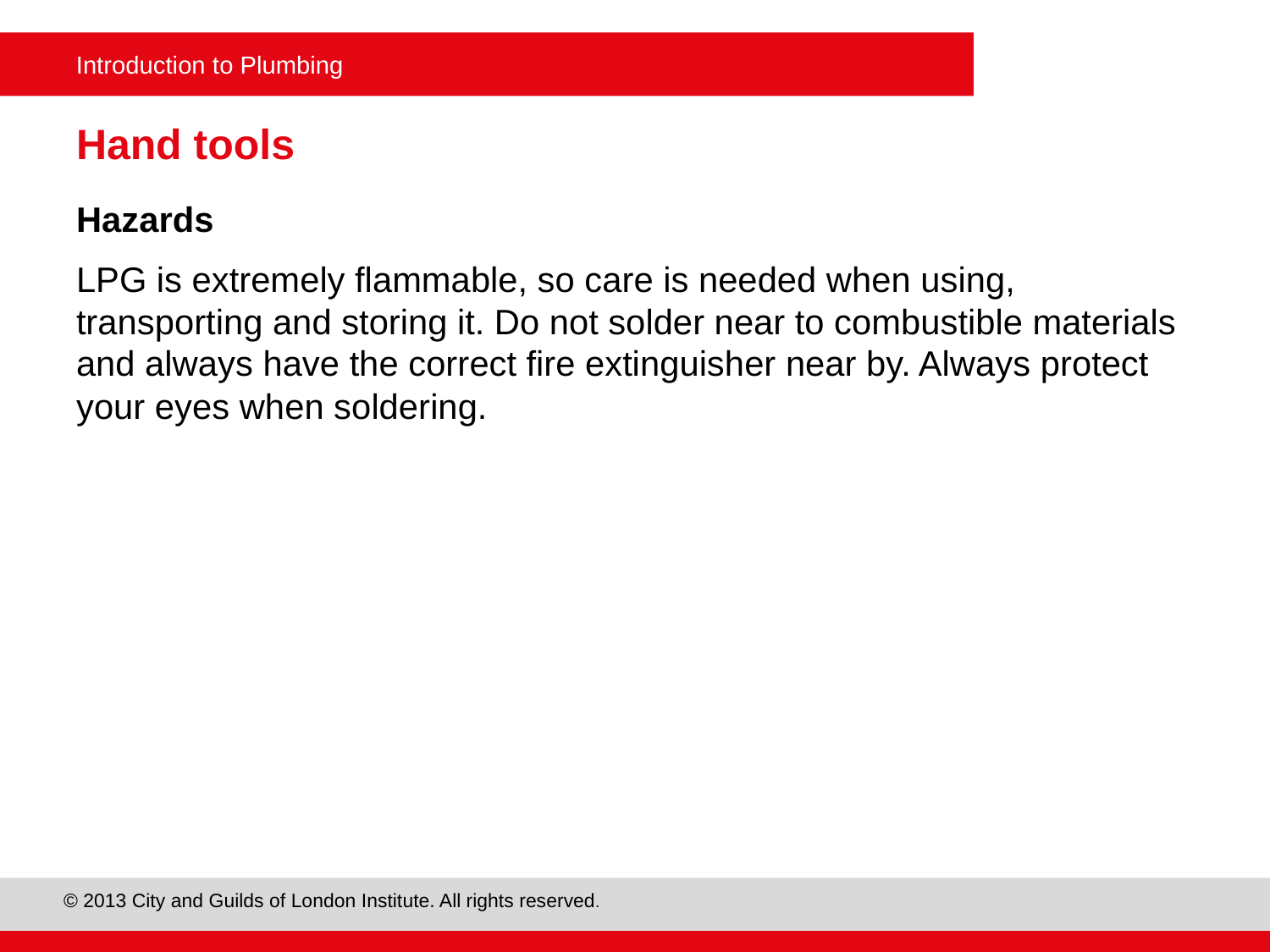

# Hand tools
Hazards
LPG is extremely flammable, so care is needed when using, transporting and storing it. Do not solder near to combustible materials and always have the correct fire extinguisher near by. Always protect your eyes when soldering.